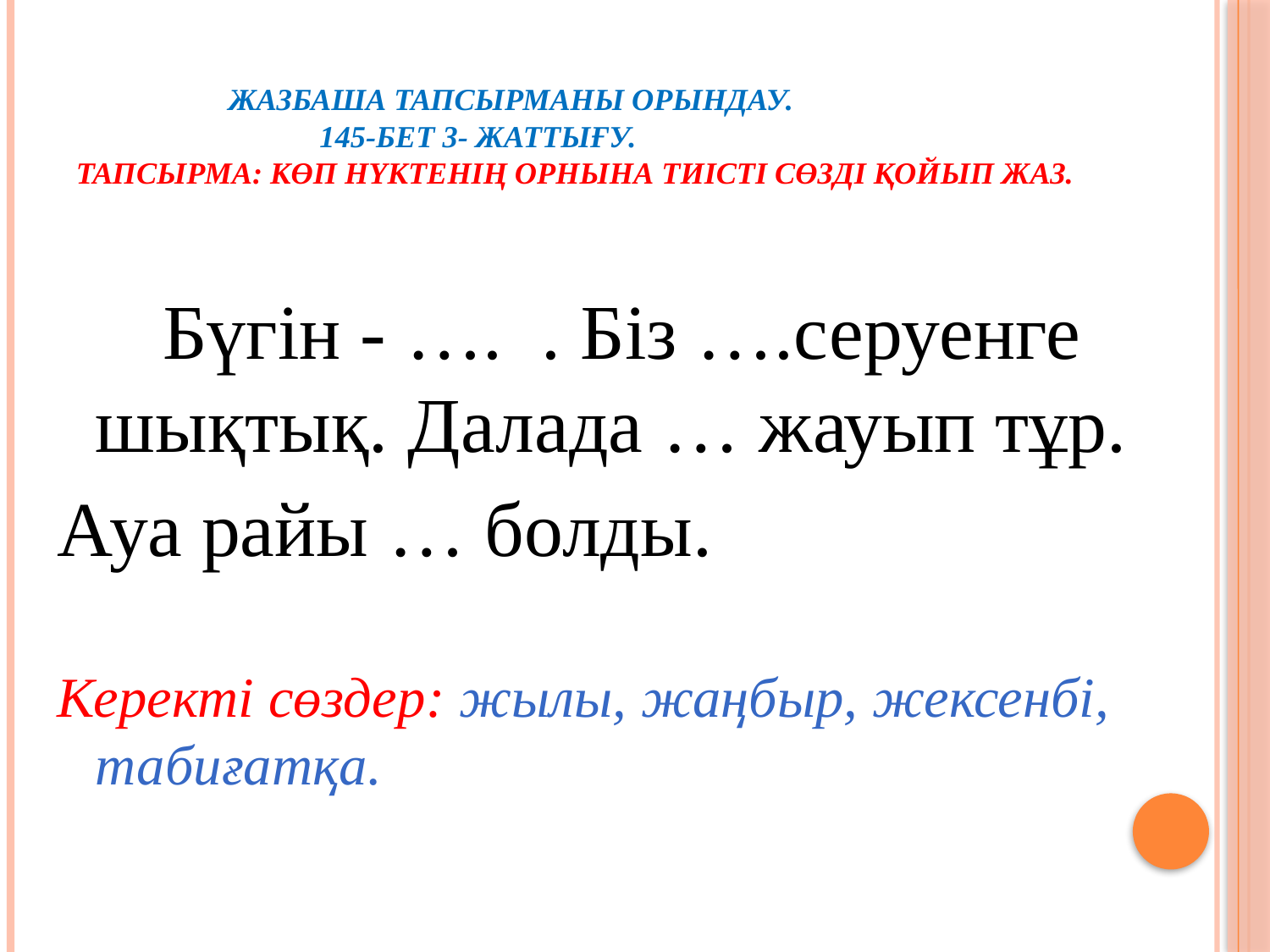

# Жазбаша тапсырманы орындау. 145-бет 3- жаттығу. Тапсырма: көп нүктенің орнына тиісті сөзді қойып жаз.
      Бүгін - ….  . Біз ….серуенге шықтық. Далада … жауып тұр.
Ауа райы … болды.

Керекті сөздер: жылы, жаңбыр, жексенбі, табиғатқа.